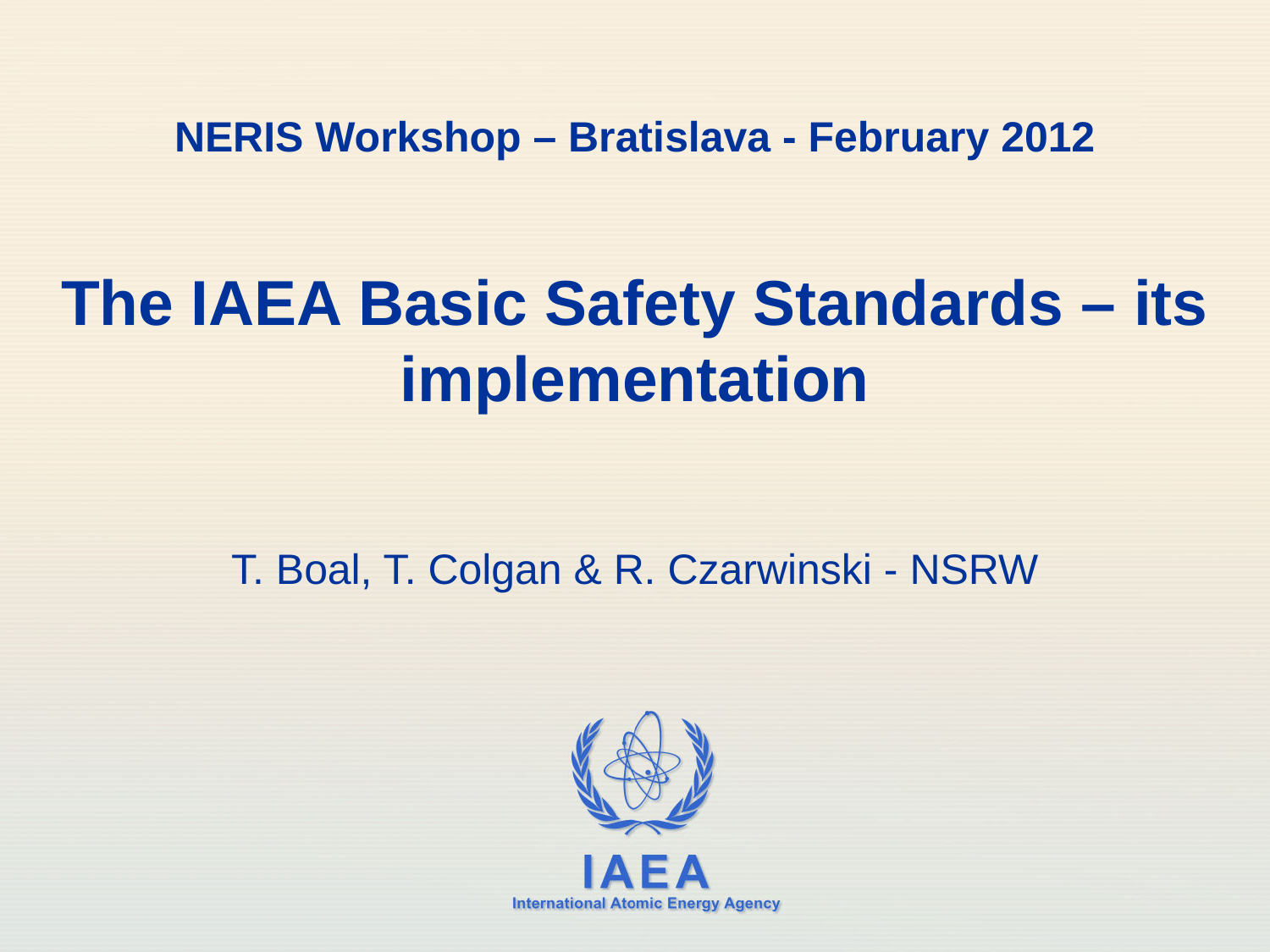

# NERIS Workshop – Bratislava - February 2012 The IAEA Basic Safety Standards – its implementation

T. Boal, T. Colgan & R. Czarwinski - NSRW